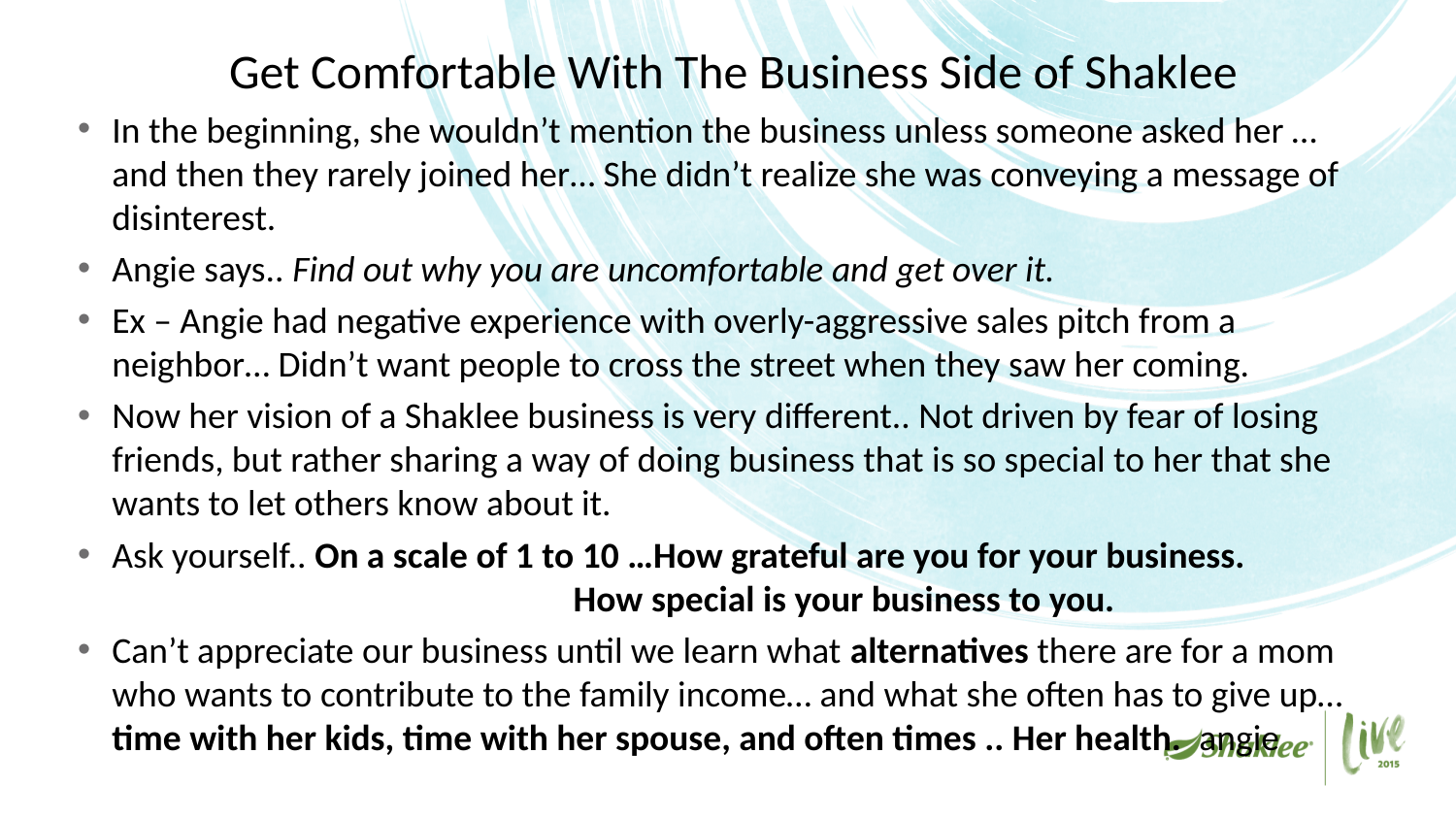

# Get Comfortable With The Business Side of Shaklee
In the beginning, she wouldn’t mention the business unless someone asked her … and then they rarely joined her… She didn’t realize she was conveying a message of disinterest.
Angie says.. Find out why you are uncomfortable and get over it.
Ex – Angie had negative experience with overly-aggressive sales pitch from a neighbor… Didn’t want people to cross the street when they saw her coming.
Now her vision of a Shaklee business is very different.. Not driven by fear of losing friends, but rather sharing a way of doing business that is so special to her that she wants to let others know about it.
Ask yourself.. On a scale of 1 to 10 …How grateful are you for your business.  				   How special is your business to you.
Can’t appreciate our business until we learn what alternatives there are for a mom who wants to contribute to the family income… and what she often has to give up…time with her kids, time with her spouse, and often times .. Her health.  angie